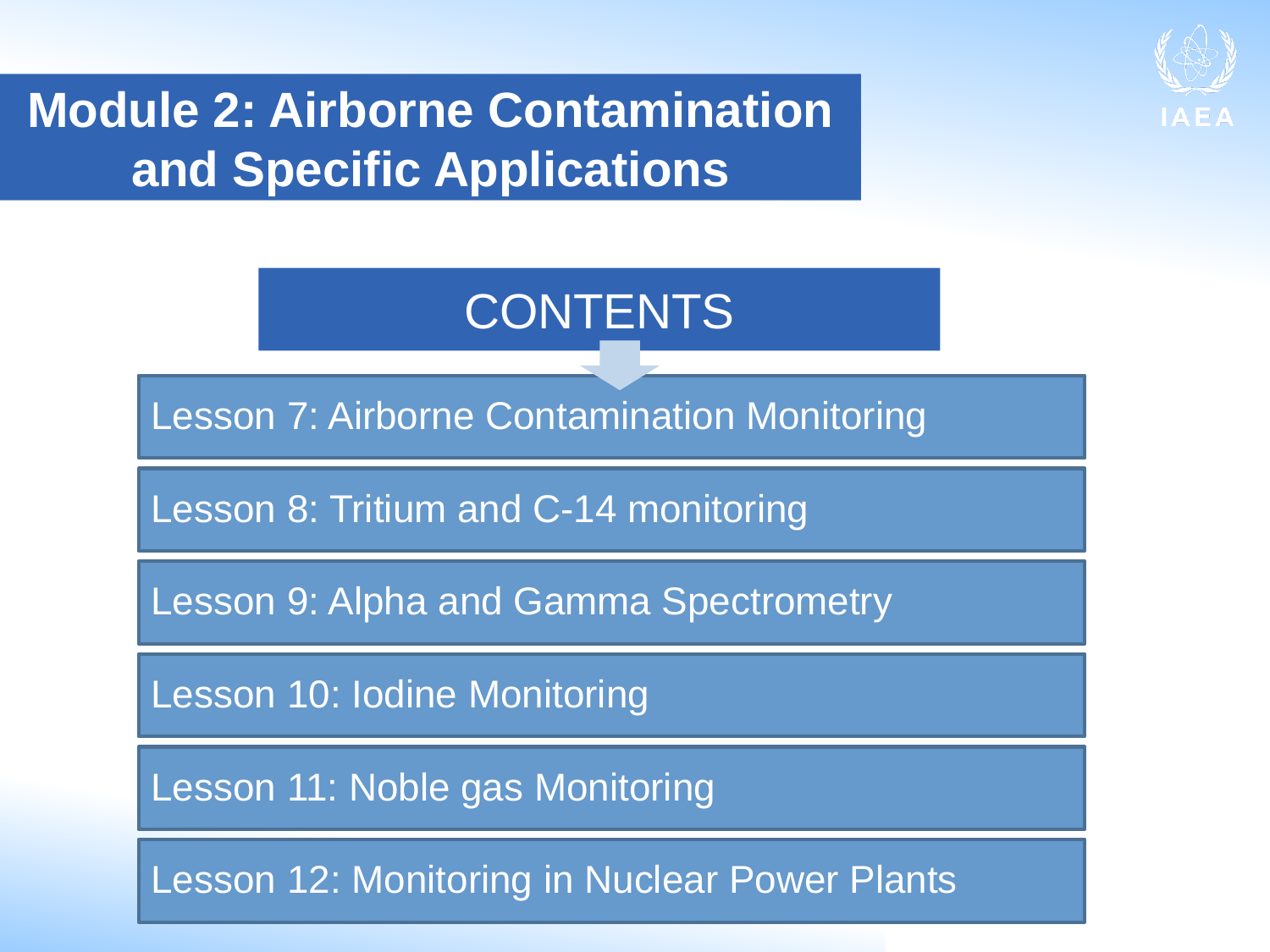

Module 2: Airborne Contamination and Specific Applications
CONTENTS

Lesson 7: Airborne Contamination Monitoring
Lesson 8: Tritium and C-14 monitoring
Lesson 9: Alpha and Gamma Spectrometry
Lesson 10: Iodine Monitoring
Lesson 11: Noble gas Monitoring
Lesson 12: Monitoring in Nuclear Power Plants